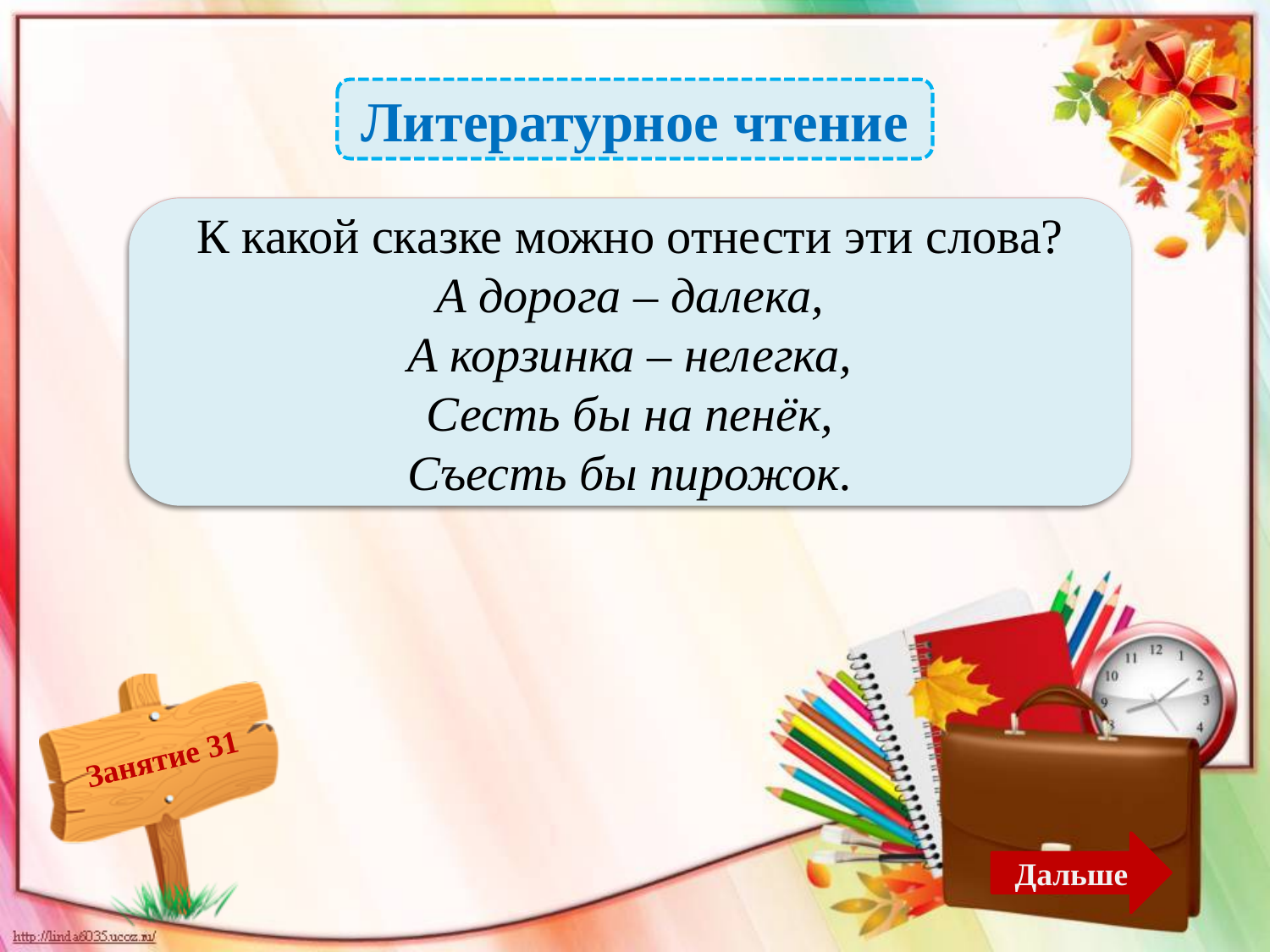

Литературное чтение
 «Маша и медведь» – 1б.
К какой сказке можно отнести эти слова?
А дорога – далека,
А корзинка – нелегка,
Сесть бы на пенёк,
Съесть бы пирожок.

Дальше